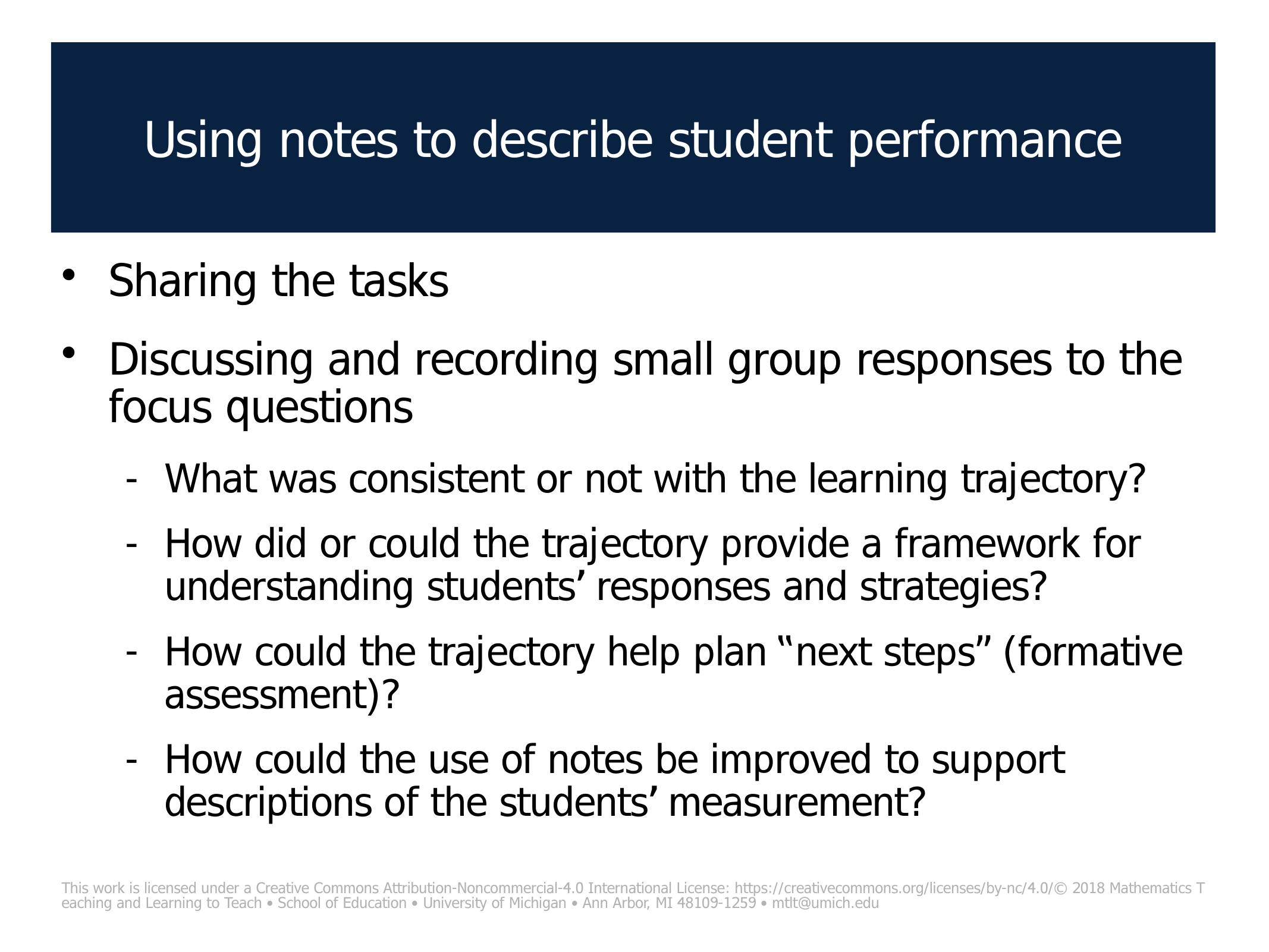

# Using notes to describe student performance
Sharing the tasks
Discussing and recording small group responses to the focus questions
What was consistent or not with the learning trajectory?
How did or could the trajectory provide a framework for understanding students’ responses and strategies?
How could the trajectory help plan “next steps” (formative assessment)?
How could the use of notes be improved to support descriptions of the students’ measurement?
This work is licensed under a Creative Commons Attribution-Noncommercial-4.0 International License: https://creativecommons.org/licenses/by-nc/4.0/
© 2018 Mathematics Teaching and Learning to Teach • School of Education • University of Michigan • Ann Arbor, MI 48109-1259 • mtlt@umich.edu